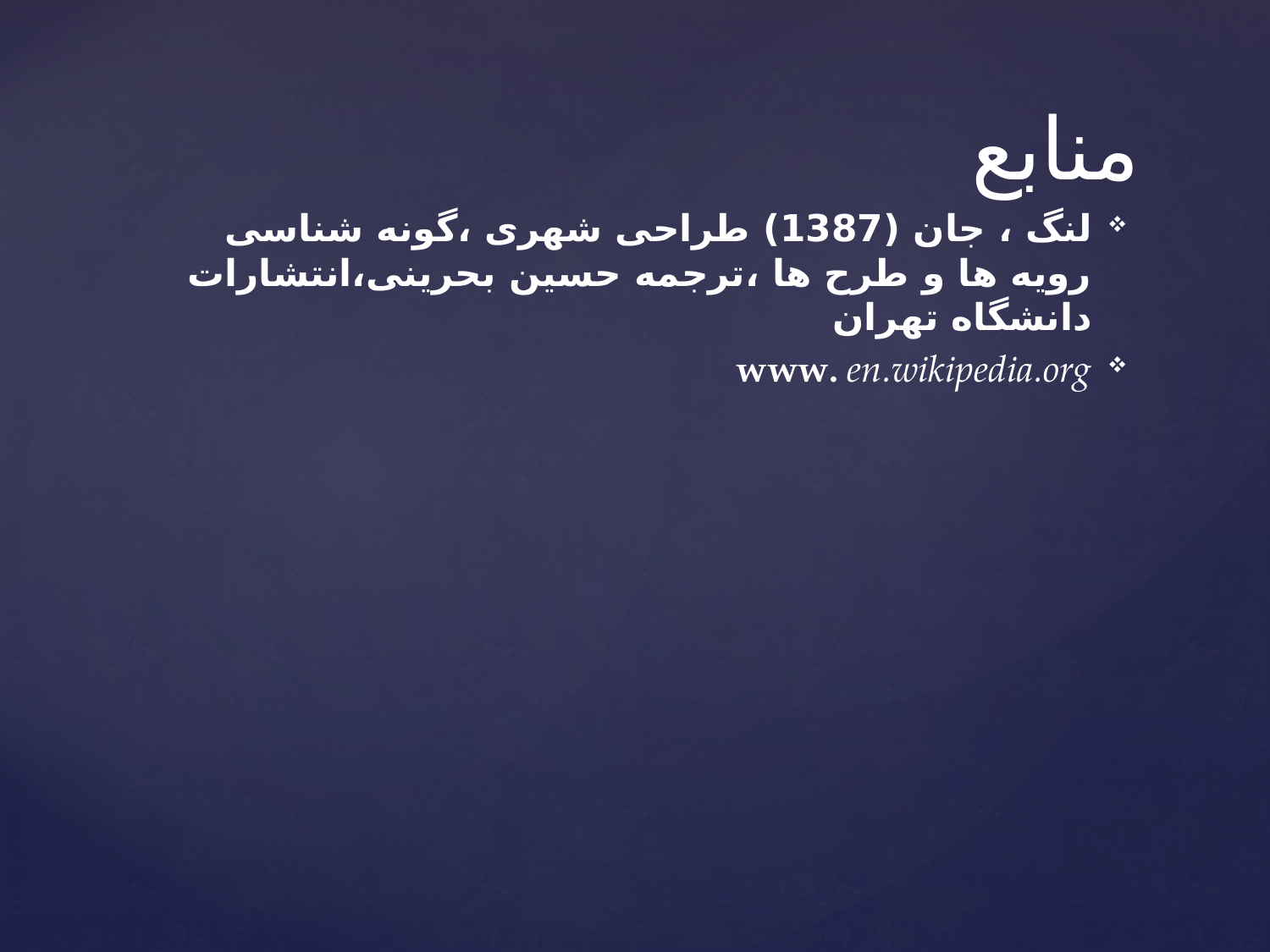

# منابع
لنگ ، جان (1387) طراحی شهری ،گونه شناسی رویه ها و طرح ها ،ترجمه حسین بحرینی،انتشارات دانشگاه تهران
www. en.wikipedia.org